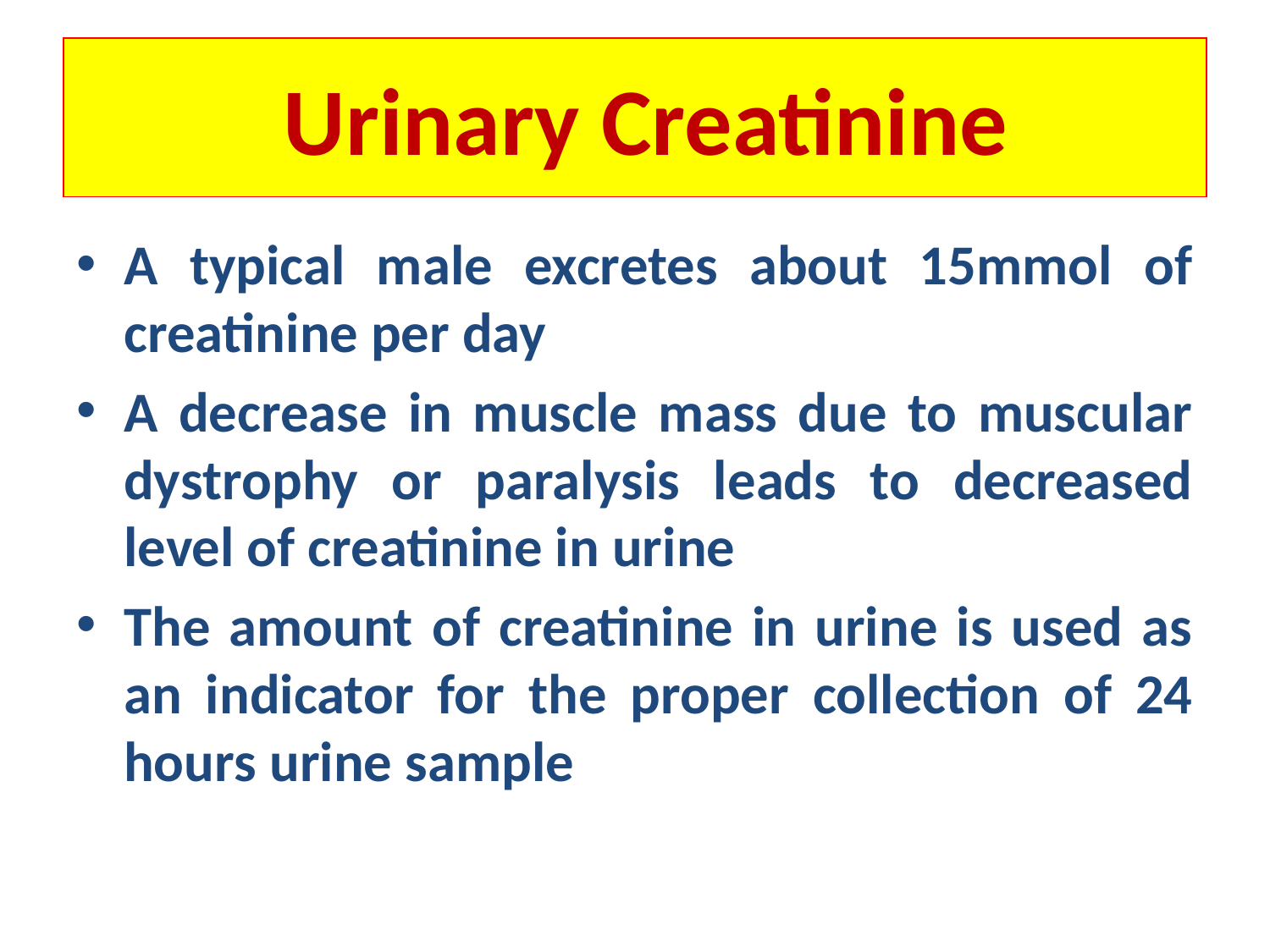

# Urinary Creatinine
A typical male excretes about 15mmol of creatinine per day
A decrease in muscle mass due to muscular dystrophy or paralysis leads to decreased level of creatinine in urine
The amount of creatinine in urine is used as an indicator for the proper collection of 24 hours urine sample